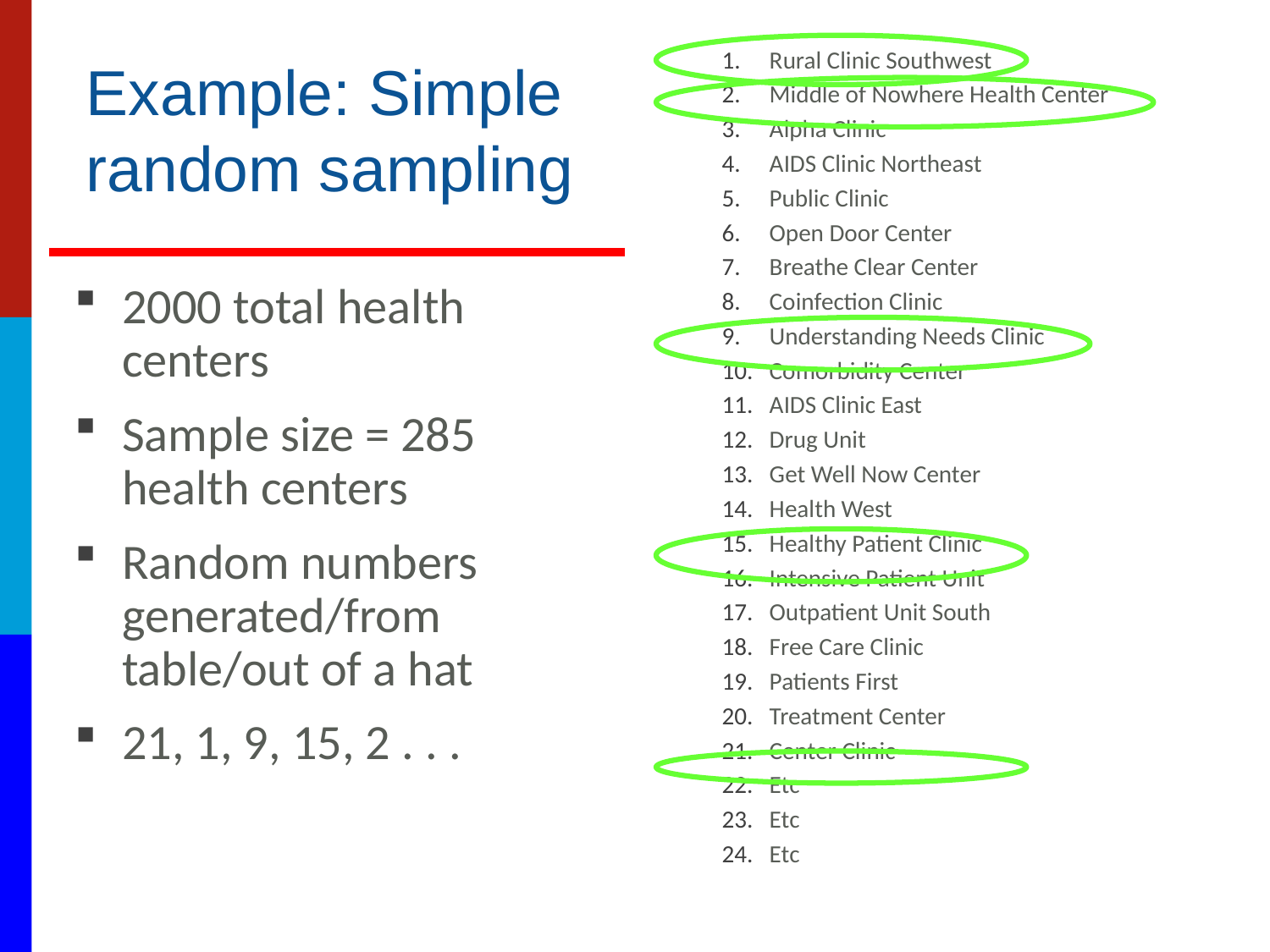

Rural Clinic Southwest
Middle of Nowhere Health Center
Alpha Clinic
AIDS Clinic Northeast
Public Clinic
Open Door Center
Breathe Clear Center
Coinfection Clinic
Understanding Needs Clinic
Comorbidity Center
AIDS Clinic East
Drug Unit
Get Well Now Center
Health West
Healthy Patient Clinic
Intensive Patient Unit
Outpatient Unit South
Free Care Clinic
Patients First
Treatment Center
Center Clinic
Etc
Etc
Etc

Example: Simple random sampling

2000 total health centers
Sample size = 285 health centers
Random numbers generated/from table/out of a hat
21, 1, 9, 15, 2 . . .